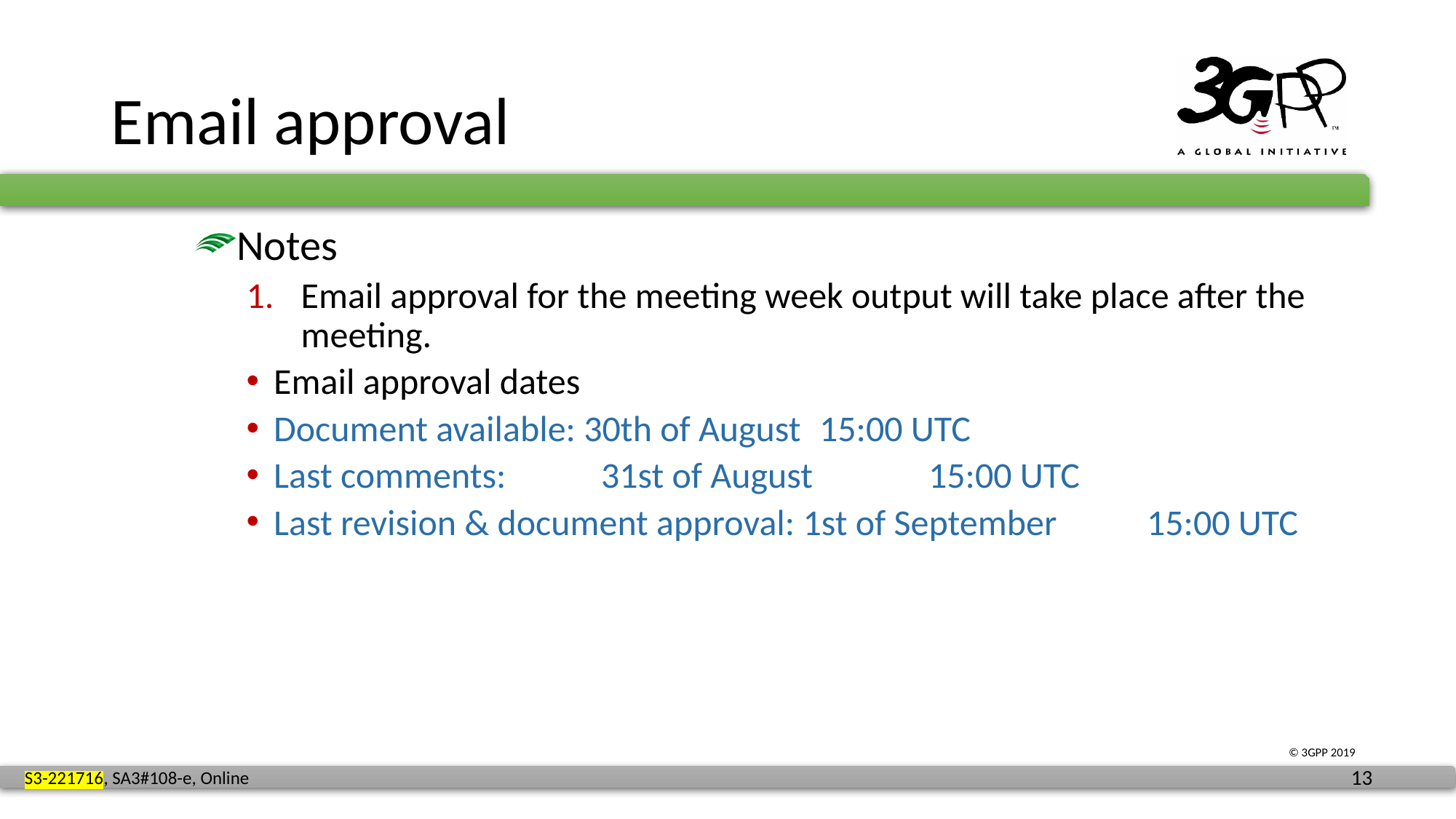

# Email approval
Notes
Email approval for the meeting week output will take place after the meeting.
Email approval dates
Document available: 30th of August	15:00 UTC
Last comments:	31st of August		15:00 UTC
Last revision & document approval: 1st of September	15:00 UTC